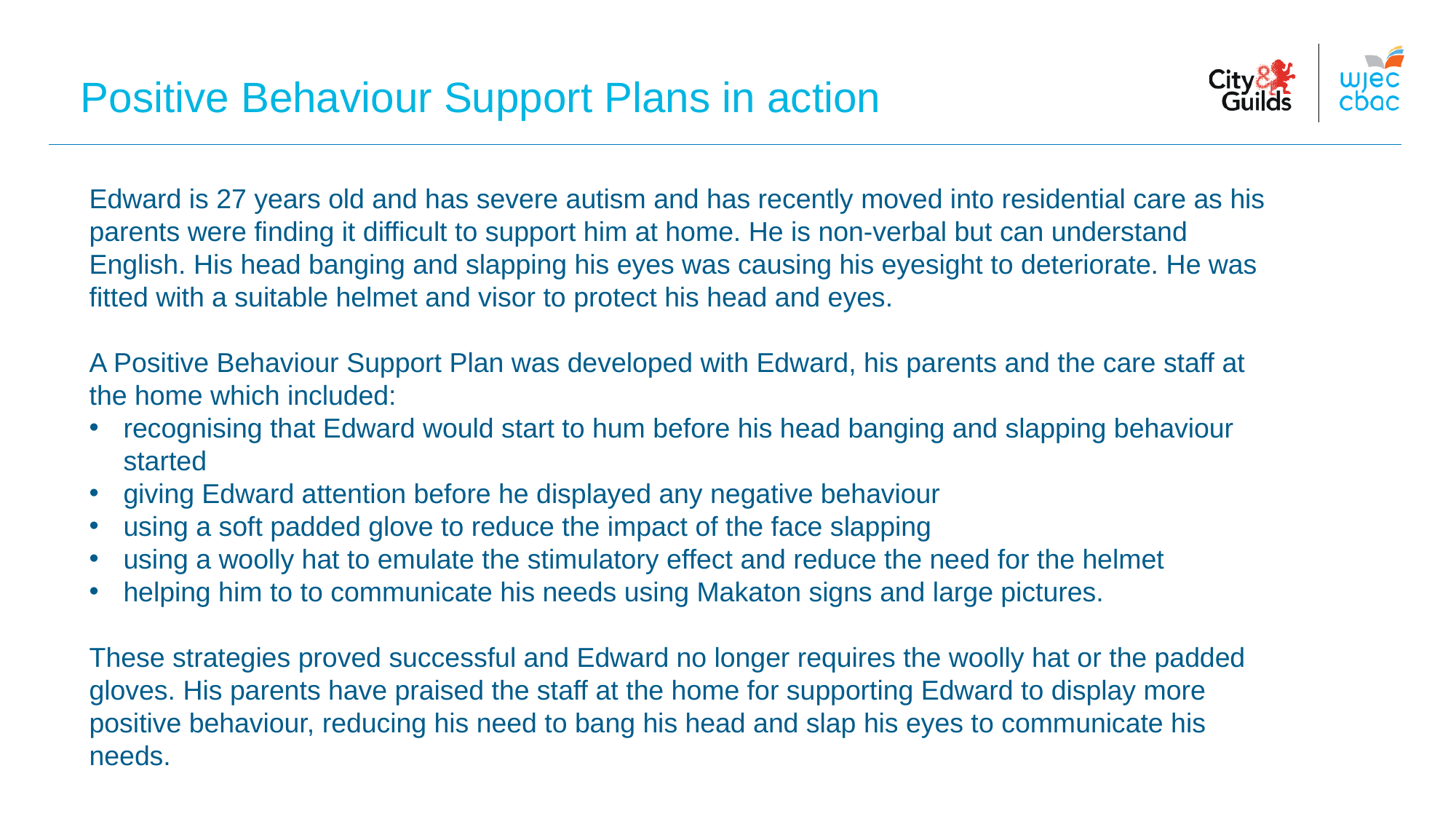

Positive Behaviour Support Plans in action

Edward is 27 years old and has severe autism and has recently moved into residential care as his parents were finding it difficult to support him at home. He is non-verbal but can understand English. His head banging and slapping his eyes was causing his eyesight to deteriorate. He was fitted with a suitable helmet and visor to protect his head and eyes.

A Positive Behaviour Support Plan was developed with Edward, his parents and the care staff at the home which included:
recognising that Edward would start to hum before his head banging and slapping behaviour started
giving Edward attention before he displayed any negative behaviour
using a soft padded glove to reduce the impact of the face slapping
using a woolly hat to emulate the stimulatory effect and reduce the need for the helmet
helping him to to communicate his needs using Makaton signs and large pictures.

These strategies proved successful and Edward no longer requires the woolly hat or the padded gloves. His parents have praised the staff at the home for supporting Edward to display more positive behaviour, reducing his need to bang his head and slap his eyes to communicate his needs.